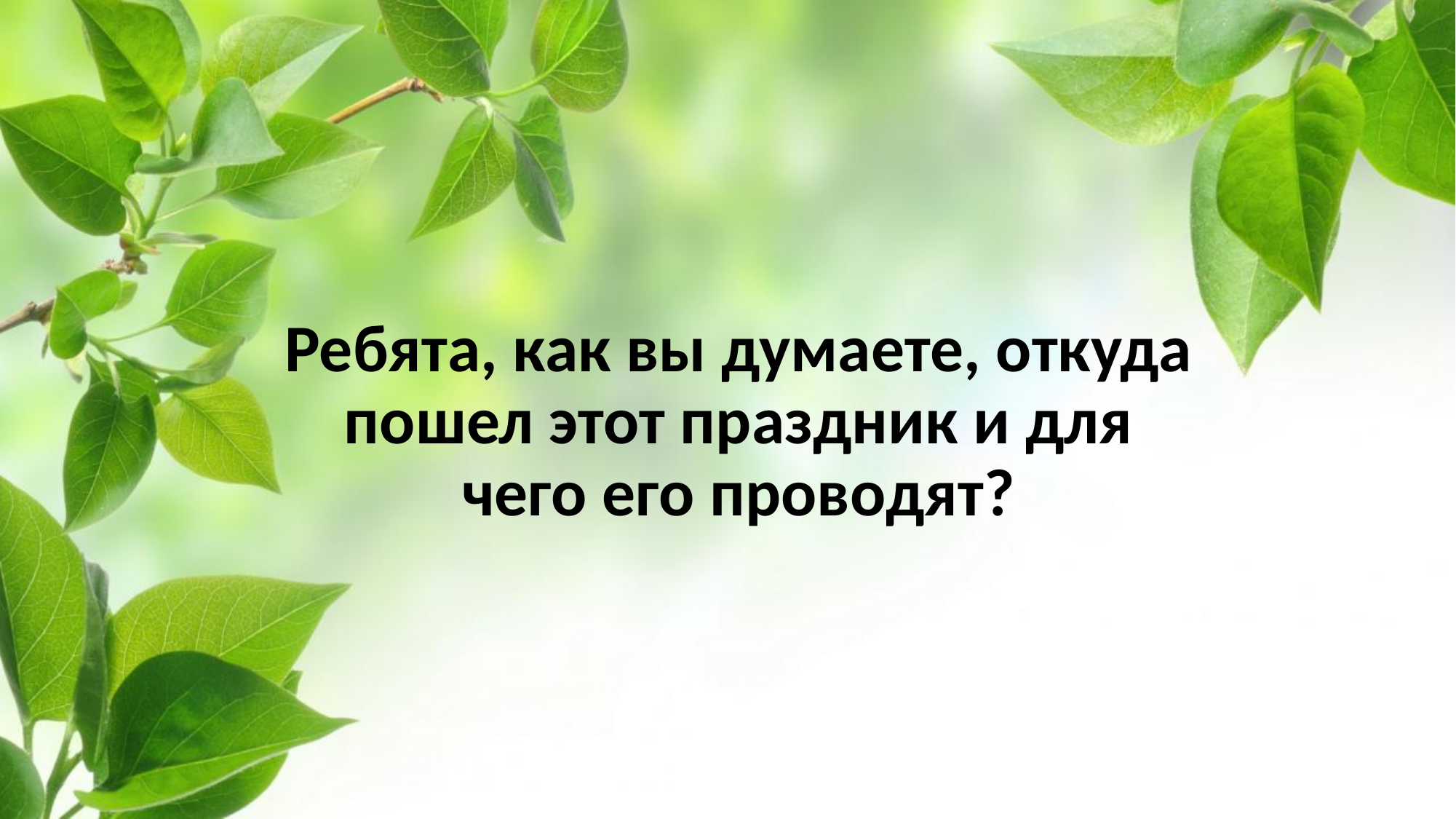

# Ребята, как вы думаете, откуда пошел этот праздник и для чего его проводят?